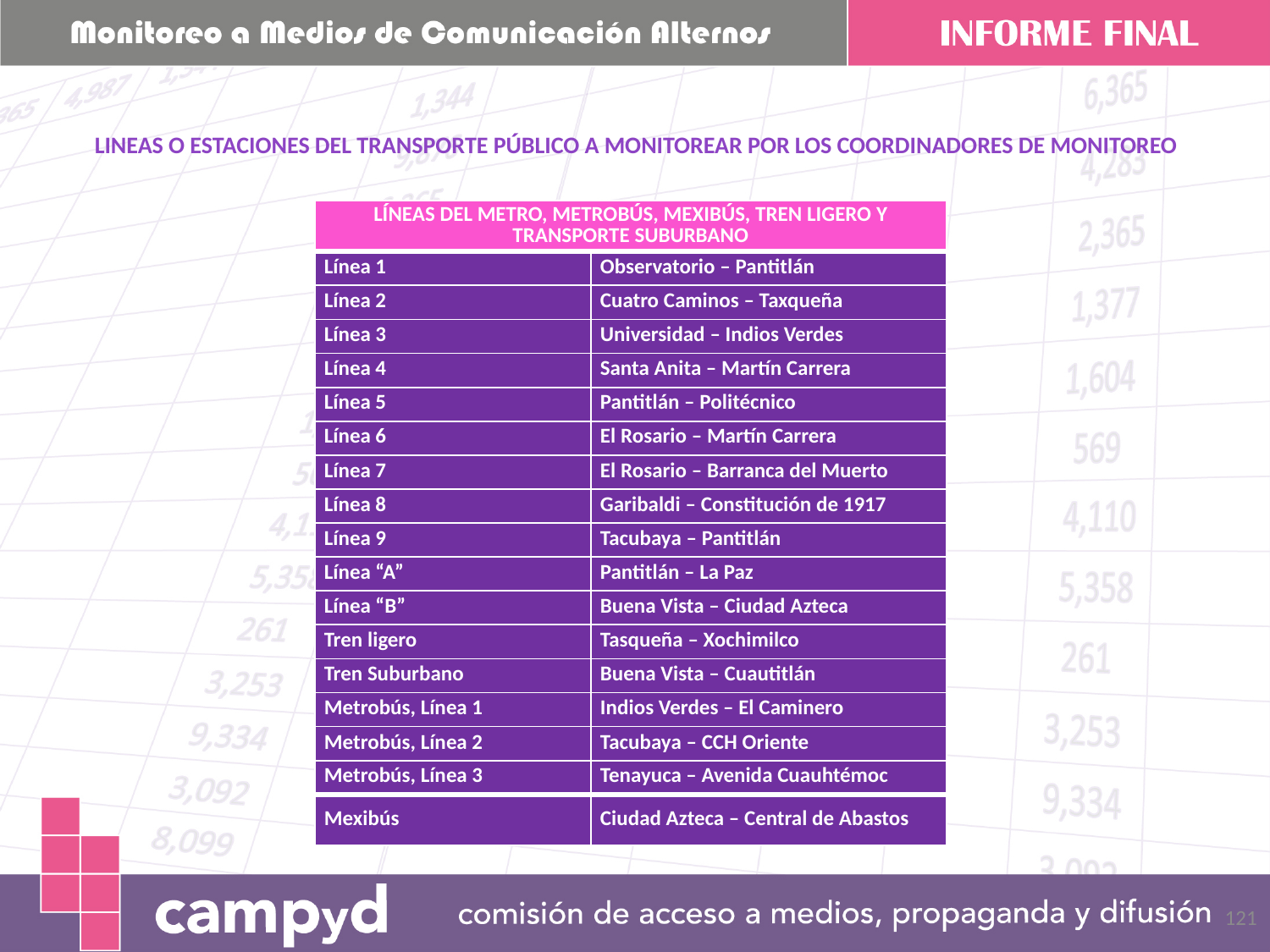

# LINEAS O ESTACIONES DEL TRANSPORTE PÚBLICO A MONITOREAR POR LOS COORDINADORES DE MONITOREO
| LÍNEAS DEL METRO, METROBÚS, MEXIBÚS, TREN LIGERO Y TRANSPORTE SUBURBANO |  |
| --- | --- |
| Línea 1 | Observatorio – Pantitlán |
| Línea 2 | Cuatro Caminos – Taxqueña |
| Línea 3 | Universidad – Indios Verdes |
| Línea 4 | Santa Anita – Martín Carrera |
| Línea 5 | Pantitlán – Politécnico |
| Línea 6 | El Rosario – Martín Carrera |
| Línea 7 | El Rosario – Barranca del Muerto |
| Línea 8 | Garibaldi – Constitución de 1917 |
| Línea 9 | Tacubaya – Pantitlán |
| Línea “A” | Pantitlán – La Paz |
| Línea “B” | Buena Vista – Ciudad Azteca |
| Tren ligero | Tasqueña – Xochimilco |
| Tren Suburbano | Buena Vista – Cuautitlán |
| Metrobús, Línea 1 | Indios Verdes – El Caminero |
| Metrobús, Línea 2 | Tacubaya – CCH Oriente |
| Metrobús, Línea 3 | Tenayuca – Avenida Cuauhtémoc |
| Mexibús | Ciudad Azteca – Central de Abastos |

121